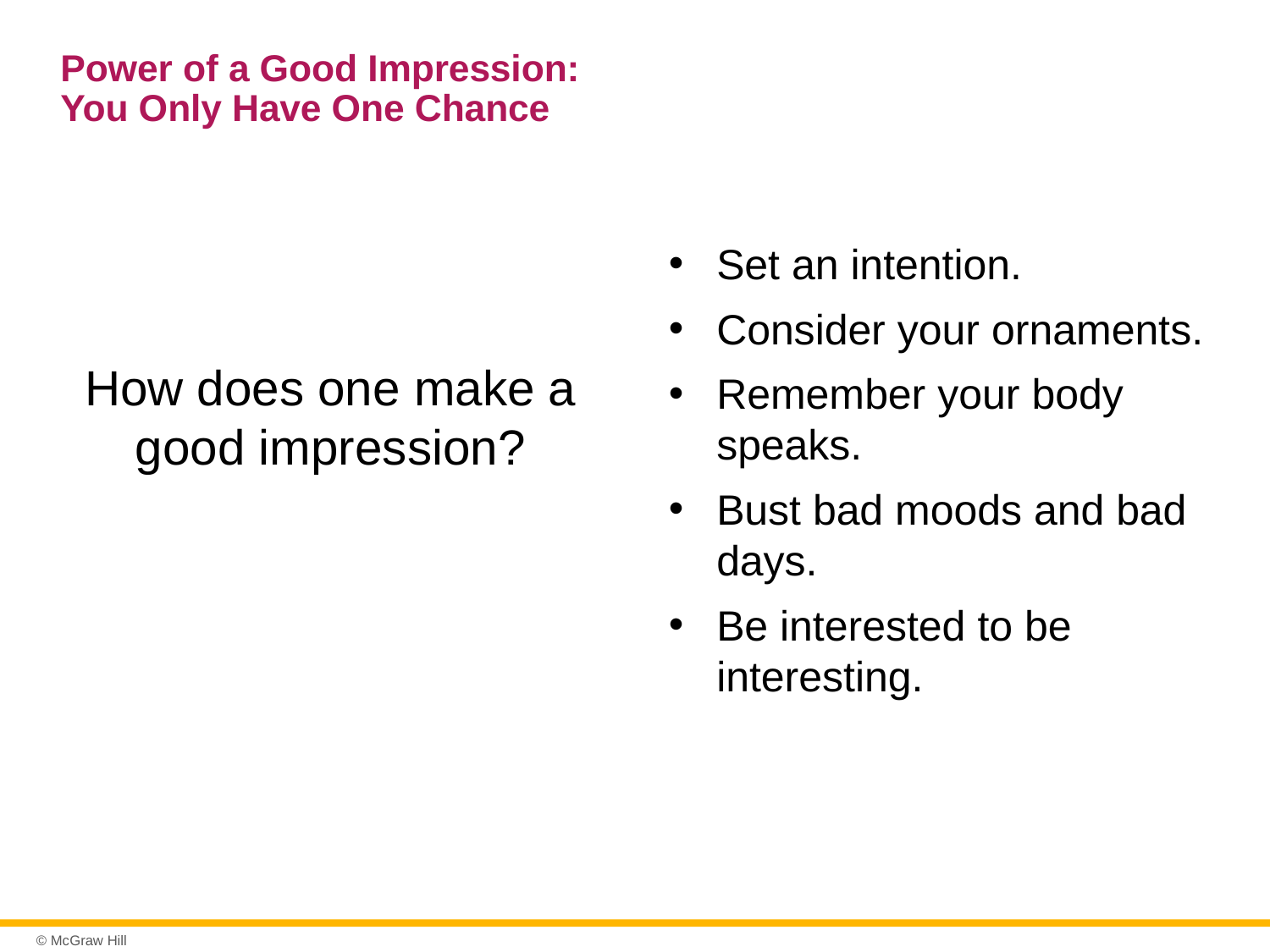

# Power of a Good Impression: You Only Have One Chance
How does one make a good impression?

Set an intention.
Consider your ornaments.
Remember your body speaks.
Bust bad moods and bad days.
Be interested to be interesting.